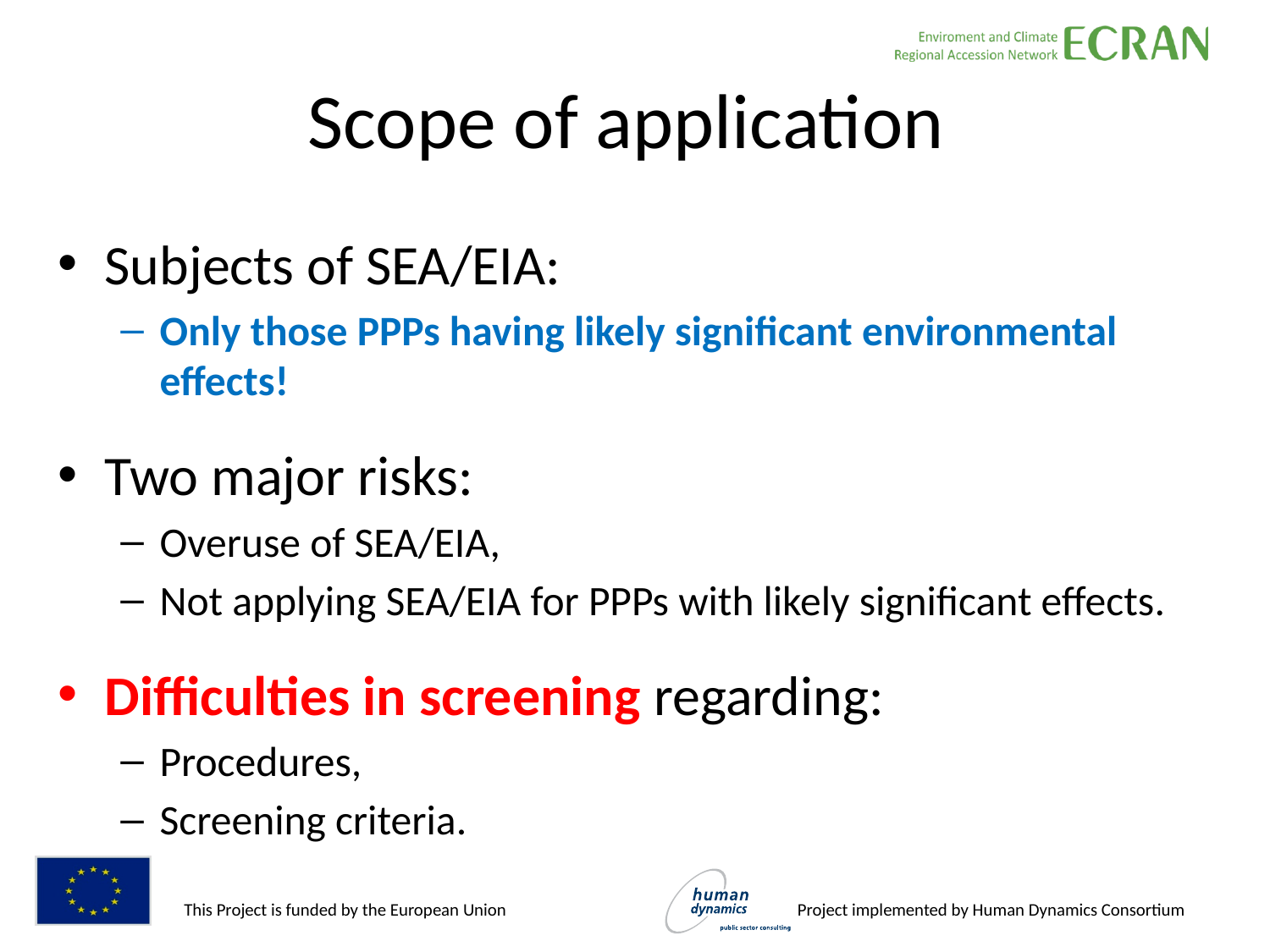

# Scope of application
Subjects of SEA/EIA:
Only those PPPs having likely significant environmental effects!

Two major risks:
Overuse of SEA/EIA,
Not applying SEA/EIA for PPPs with likely significant effects.

Difficulties in screening regarding:
Procedures,
Screening criteria.